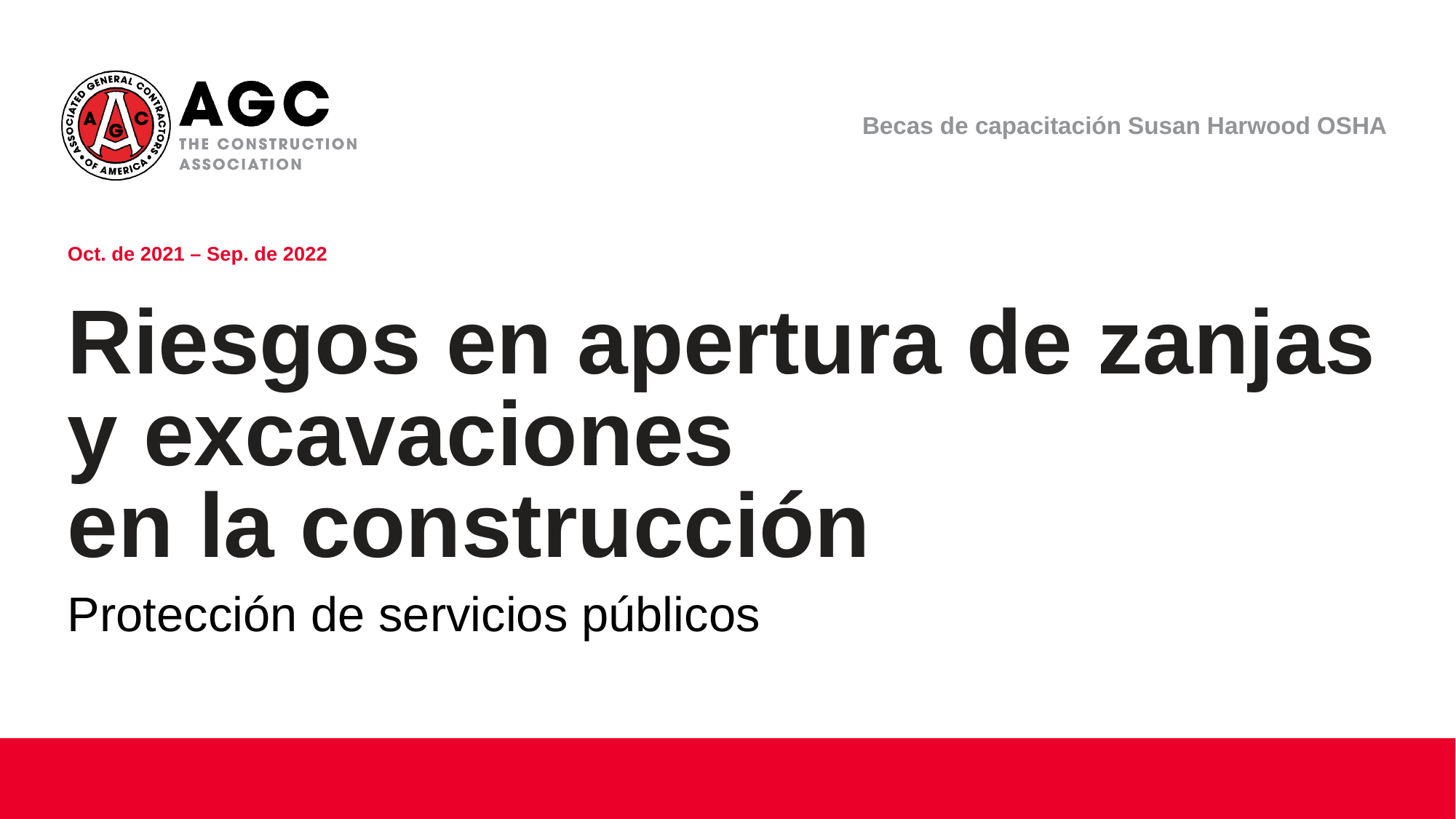

Becas de capacitación Susan Harwood OSHA
Oct. de 2021 – Sep. de 2022
Riesgos en apertura de zanjas y excavaciones
en la construcción
Protección de servicios públicos